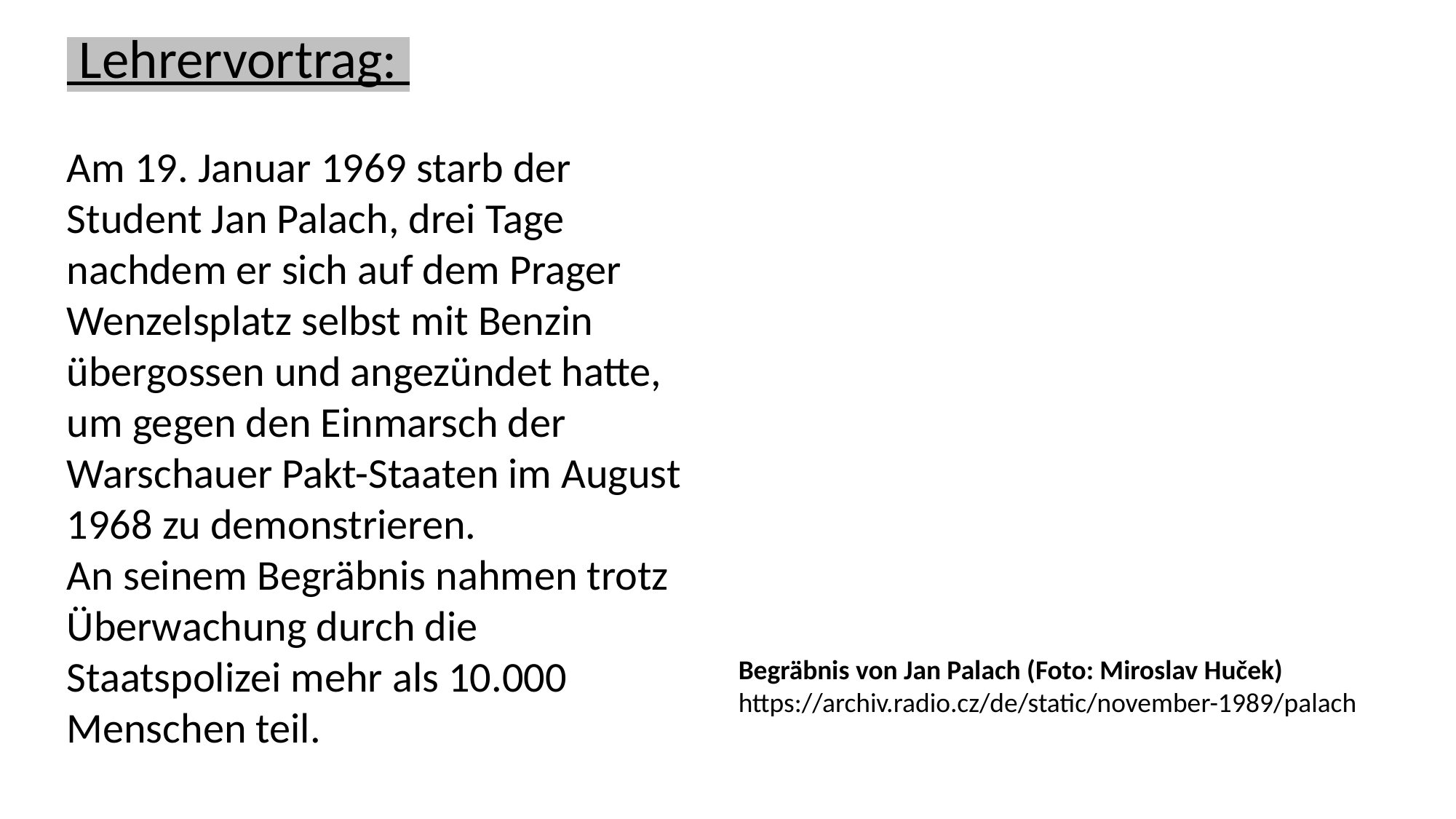

Lehrervortrag:

Am 19. Januar 1969 starb der Student Jan Palach, drei Tage nachdem er sich auf dem Prager Wenzelsplatz selbst mit Benzin übergossen und angezündet hatte, um gegen den Einmarsch der Warschauer Pakt-Staaten im August 1968 zu demonstrieren.
An seinem Begräbnis nahmen trotz Überwachung durch die Staatspolizei mehr als 10.000 Menschen teil.
Begräbnis von Jan Palach (Foto: Miroslav Huček)
https://archiv.radio.cz/de/static/november-1989/palach